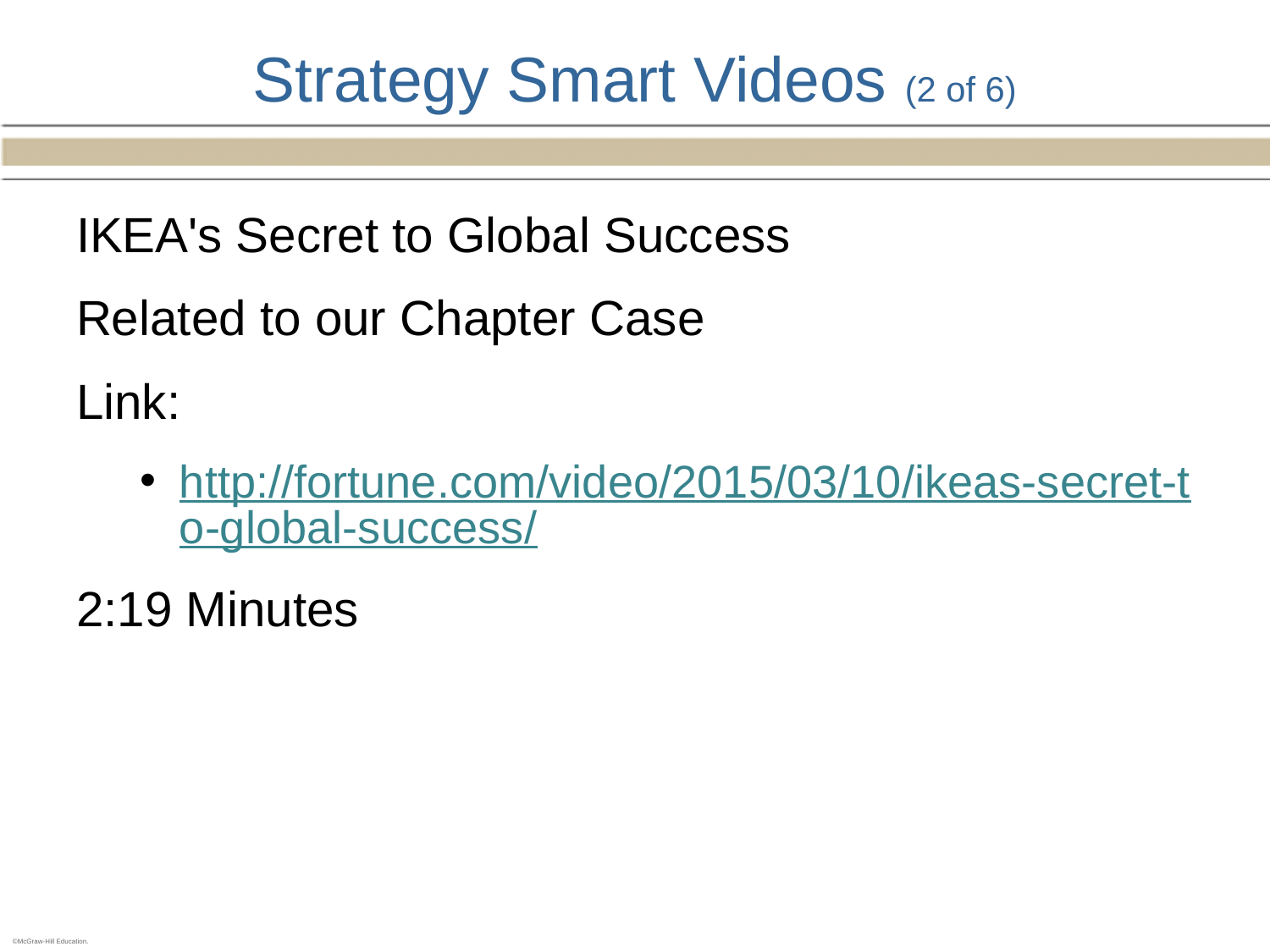

# Strategy Smart Videos (2 of 6)
IKEA's Secret to Global Success
Related to our Chapter Case
Link:
http://fortune.com/video/2015/03/10/ikeas-secret-to-global-success/
2:19 Minutes